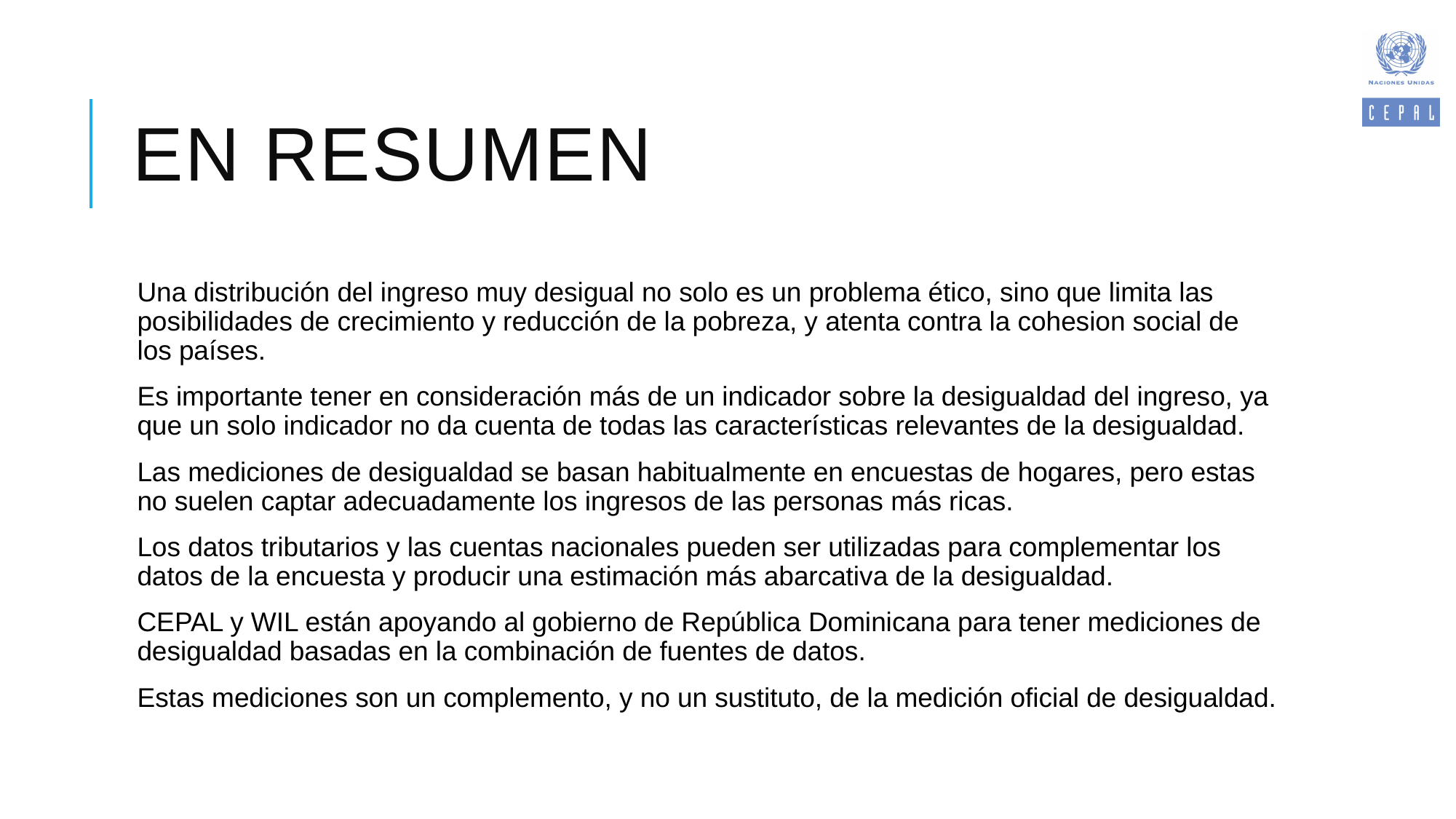

# En resumen
Una distribución del ingreso muy desigual no solo es un problema ético, sino que limita las posibilidades de crecimiento y reducción de la pobreza, y atenta contra la cohesion social de los países.
Es importante tener en consideración más de un indicador sobre la desigualdad del ingreso, ya que un solo indicador no da cuenta de todas las características relevantes de la desigualdad.
Las mediciones de desigualdad se basan habitualmente en encuestas de hogares, pero estas no suelen captar adecuadamente los ingresos de las personas más ricas.
Los datos tributarios y las cuentas nacionales pueden ser utilizadas para complementar los datos de la encuesta y producir una estimación más abarcativa de la desigualdad.
CEPAL y WIL están apoyando al gobierno de República Dominicana para tener mediciones de desigualdad basadas en la combinación de fuentes de datos.
Estas mediciones son un complemento, y no un sustituto, de la medición oficial de desigualdad.